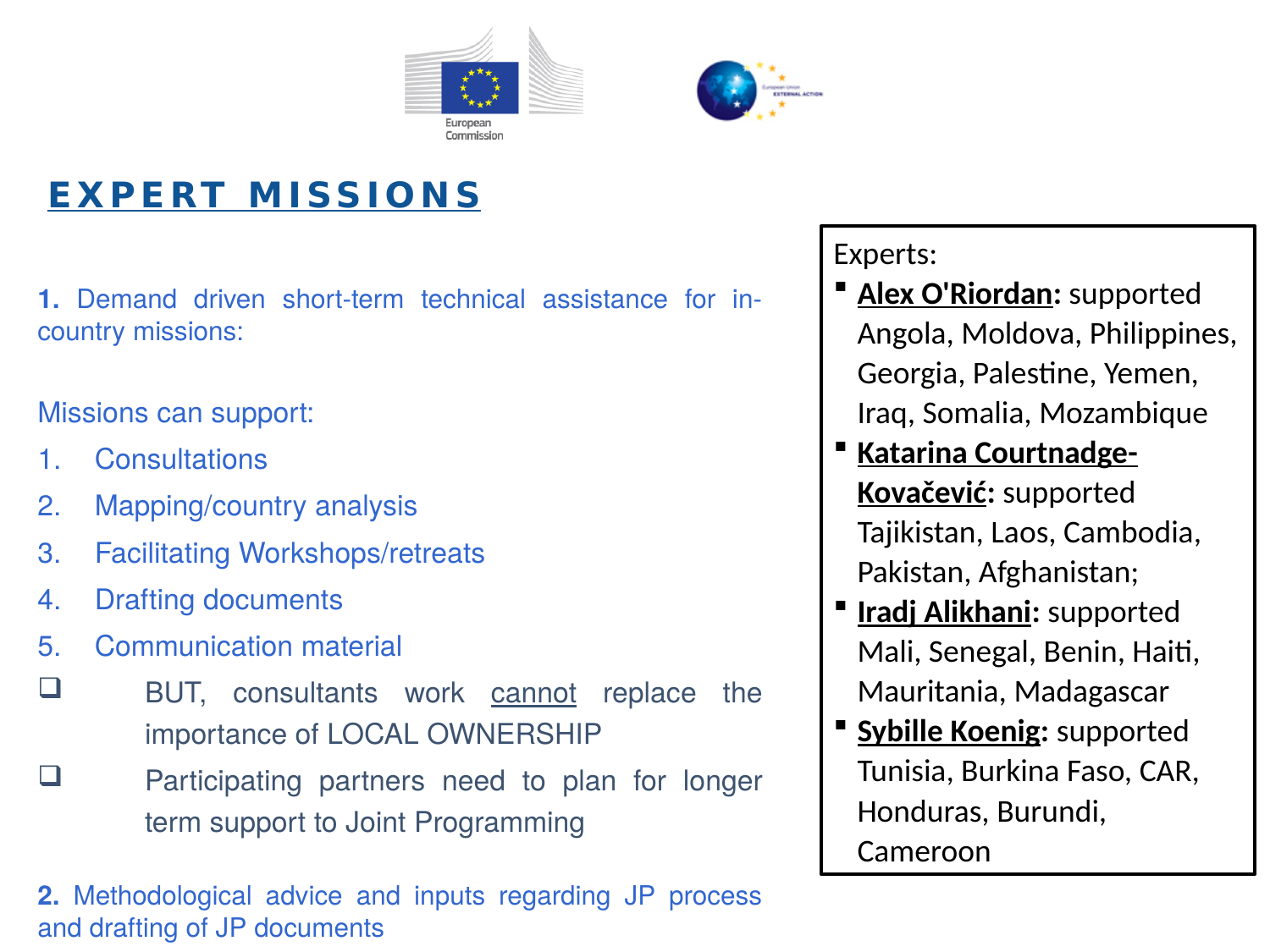

EXPERT MISSIONS
Experts:
Alex O'Riordan: supported Angola, Moldova, Philippines, Georgia, Palestine, Yemen, Iraq, Somalia, Mozambique
Katarina Courtnadge-Kovačević: supported Tajikistan, Laos, Cambodia, Pakistan, Afghanistan;
Iradj Alikhani: supported Mali, Senegal, Benin, Haiti, Mauritania, Madagascar
Sybille Koenig: supported Tunisia, Burkina Faso, CAR, Honduras, Burundi, Cameroon

1. Demand driven short-term technical assistance for in-country missions:

Missions can support:
Consultations
Mapping/country analysis
Facilitating Workshops/retreats
Drafting documents
Communication material
BUT, consultants work cannot replace the importance of LOCAL OWNERSHIP
Participating partners need to plan for longer term support to Joint Programming

2. Methodological advice and inputs regarding JP process and drafting of JP documents